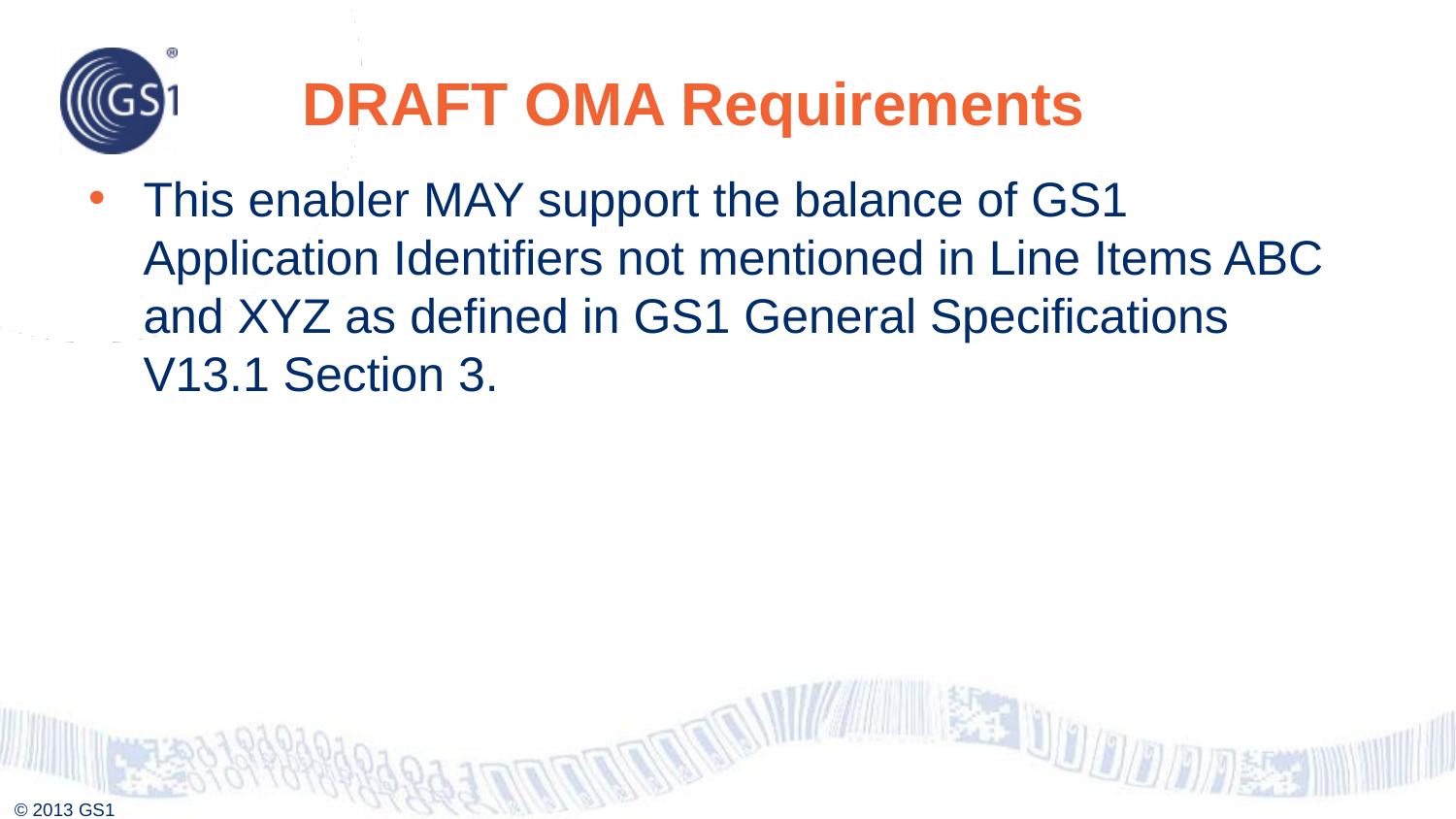

# DRAFT OMA Requirements
This enabler MAY support the balance of GS1 Application Identifiers not mentioned in Line Items ABC and XYZ as defined in GS1 General Specifications V13.1 Section 3.